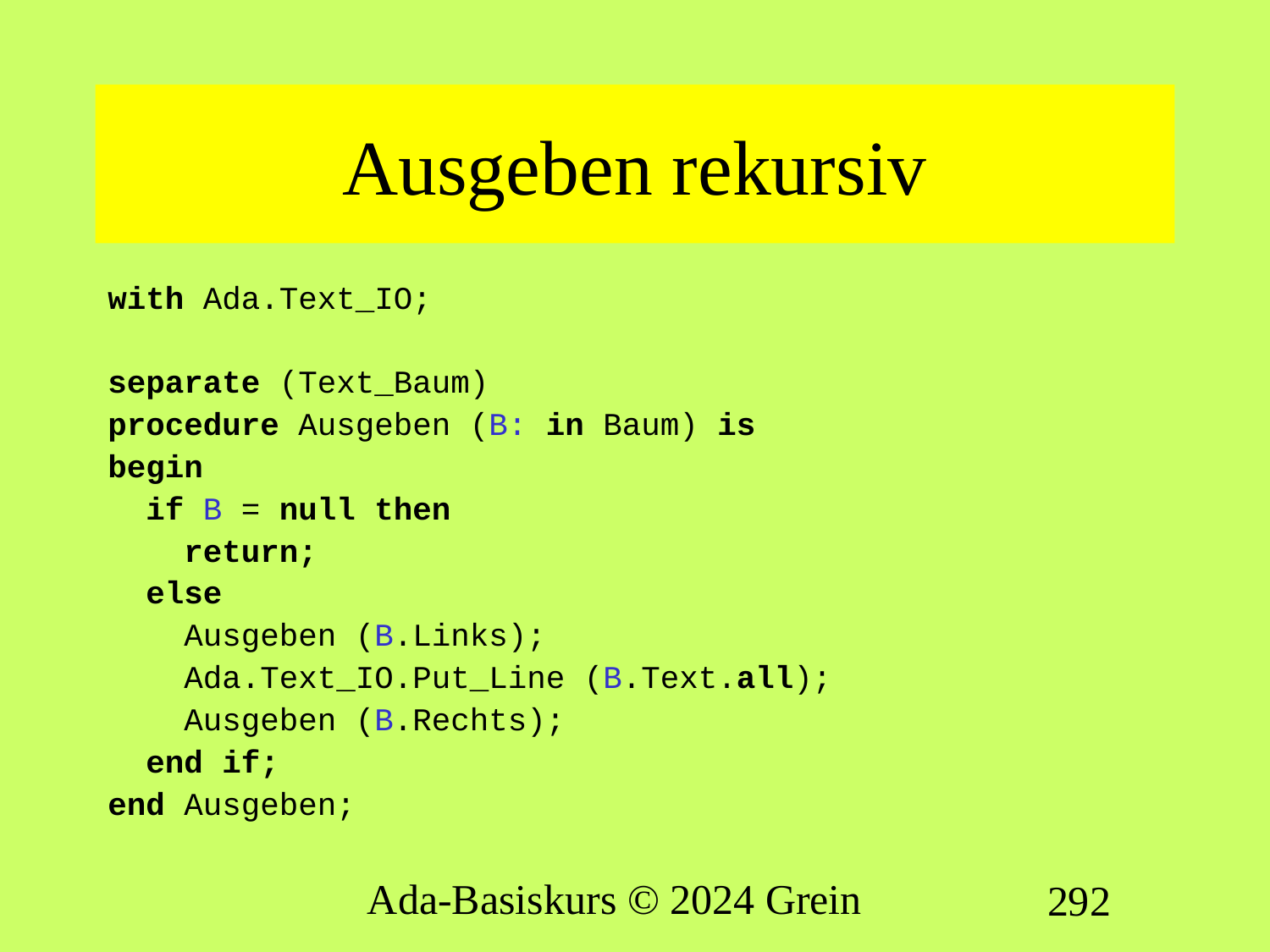

# Ausgeben rekursiv
with Ada.Text_IO;

separate (Text_Baum)
procedure Ausgeben (B: in Baum) is
begin
  if B = null then
    return;
  else
    Ausgeben (B.Links);
    Ada.Text_IO.Put_Line (B.Text.all);
    Ausgeben (B.Rechts);
  end if;
end Ausgeben;
Ada-Basiskurs © 2024 Grein
292